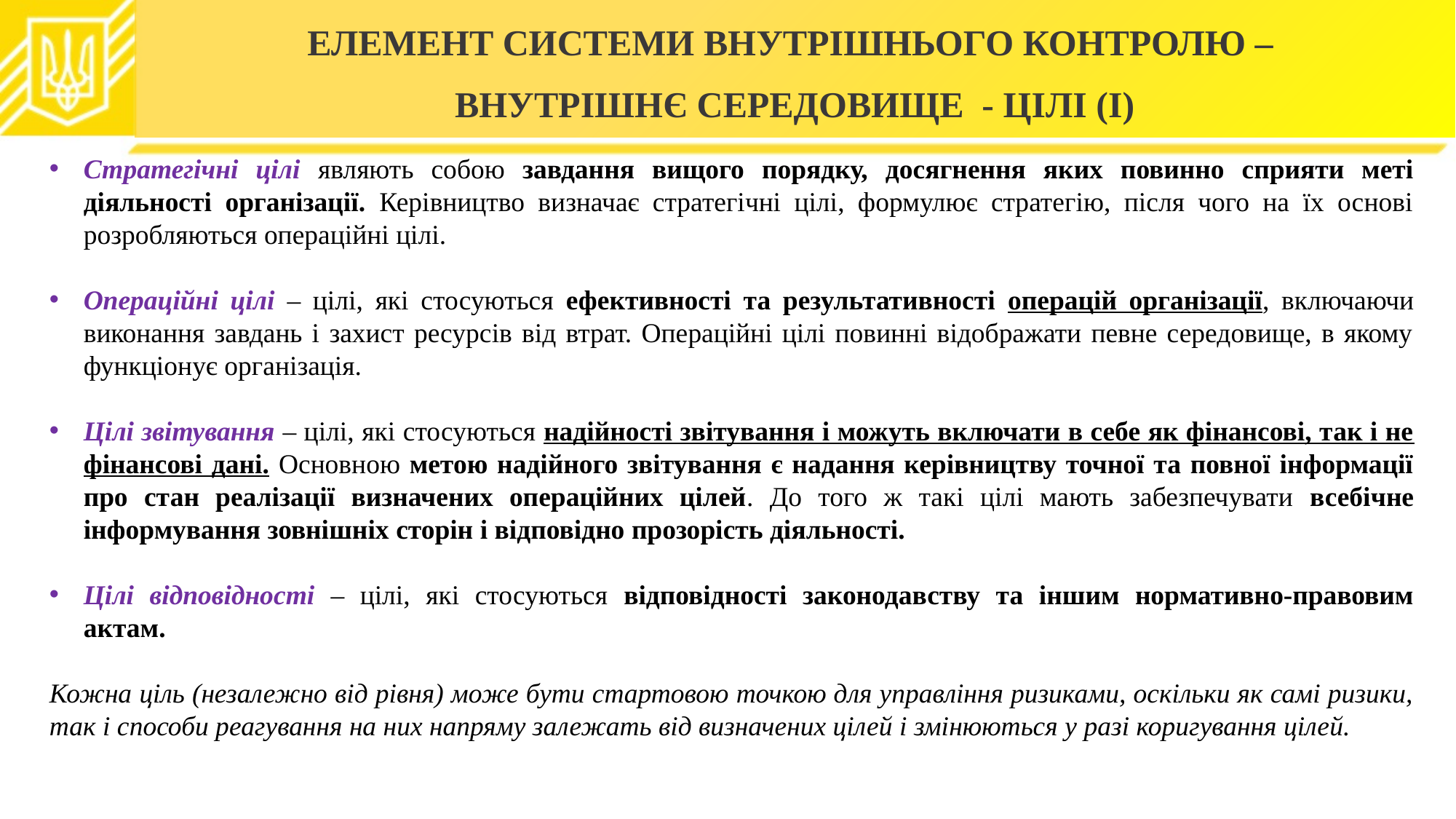

ЕЛЕМЕНТ СИСТЕМИ ВНУТРІШНЬОГО КОНТРОЛЮ –
ВНУТРІШНЄ СЕРЕДОВИЩЕ  - ЦІЛІ (І)
Стратегічні цілі являють собою завдання вищого порядку, досягнення яких повинно сприяти меті діяльності організації. Керівництво визначає стратегічні цілі, формулює стратегію, після чого на їх основі розробляються операційні цілі.

Операційні цілі – цілі, які стосуються ефективності та результативності операцій організації, включаючи виконання завдань і захист ресурсів від втрат. Операційні цілі повинні відображати певне середовище, в якому функціонує організація.

Цілі звітування – цілі, які стосуються надійності звітування і можуть включати в себе як фінансові, так і не фінансові дані. Основною метою надійного звітування є надання керівництву точної та повної інформації про стан реалізації визначених операційних цілей. До того ж такі цілі мають забезпечувати всебічне інформування зовнішніх сторін і відповідно прозорість діяльності.

Цілі відповідності – цілі, які стосуються відповідності законодавству та іншим нормативно-правовим актам.

Кожна ціль (незалежно від рівня) може бути стартовою точкою для управління ризиками, оскільки як самі ризики, так і способи реагування на них напряму залежать від визначених цілей і змінюються у разі коригування цілей.